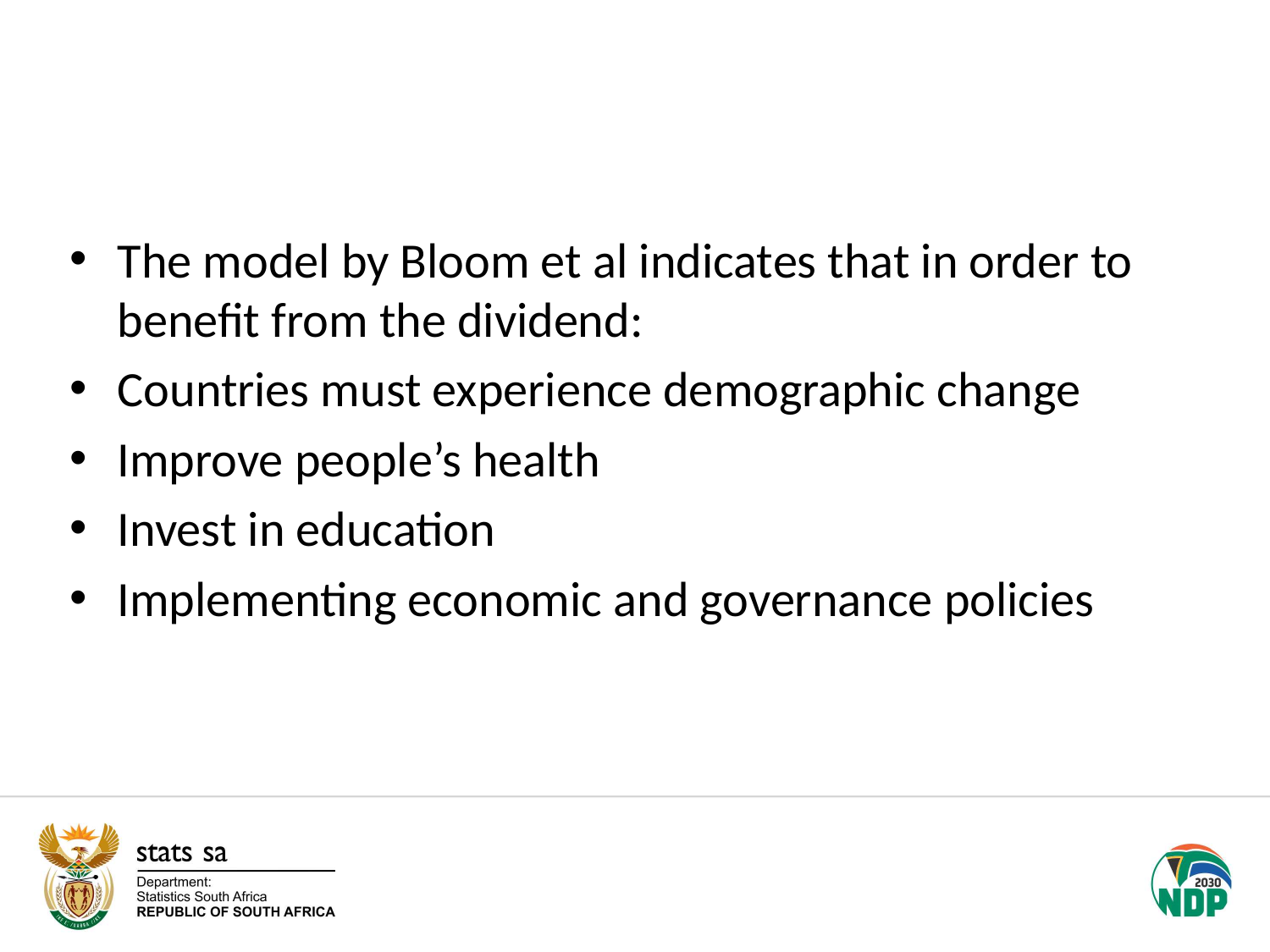

#
The model by Bloom et al indicates that in order to benefit from the dividend:
Countries must experience demographic change
Improve people’s health
Invest in education
Implementing economic and governance policies